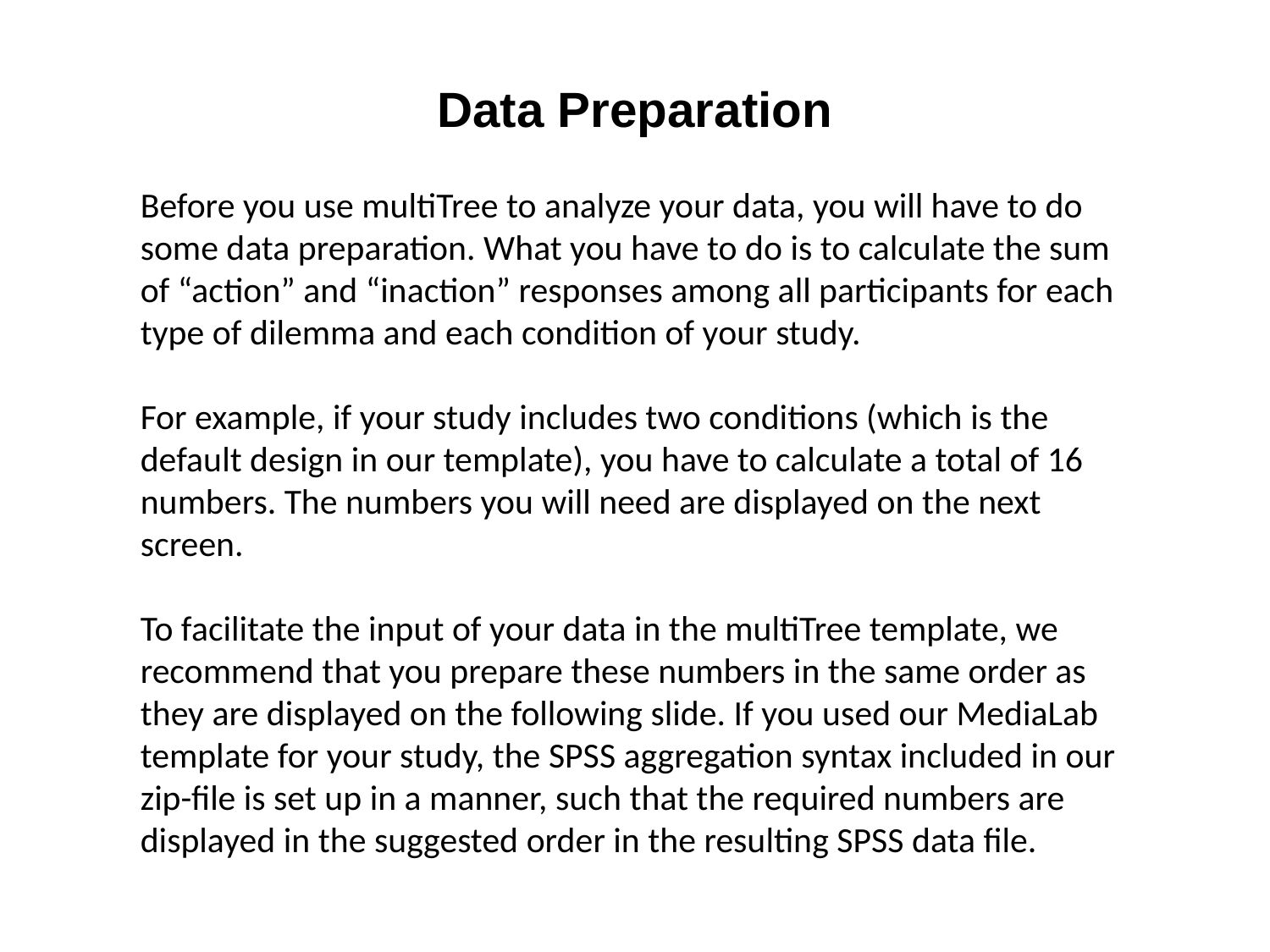

Data Preparation
Before you use multiTree to analyze your data, you will have to do some data preparation. What you have to do is to calculate the sum of “action” and “inaction” responses among all participants for each type of dilemma and each condition of your study.

For example, if your study includes two conditions (which is the default design in our template), you have to calculate a total of 16 numbers. The numbers you will need are displayed on the next screen.

To facilitate the input of your data in the multiTree template, we recommend that you prepare these numbers in the same order as they are displayed on the following slide. If you used our MediaLab template for your study, the SPSS aggregation syntax included in our zip-file is set up in a manner, such that the required numbers are displayed in the suggested order in the resulting SPSS data file.